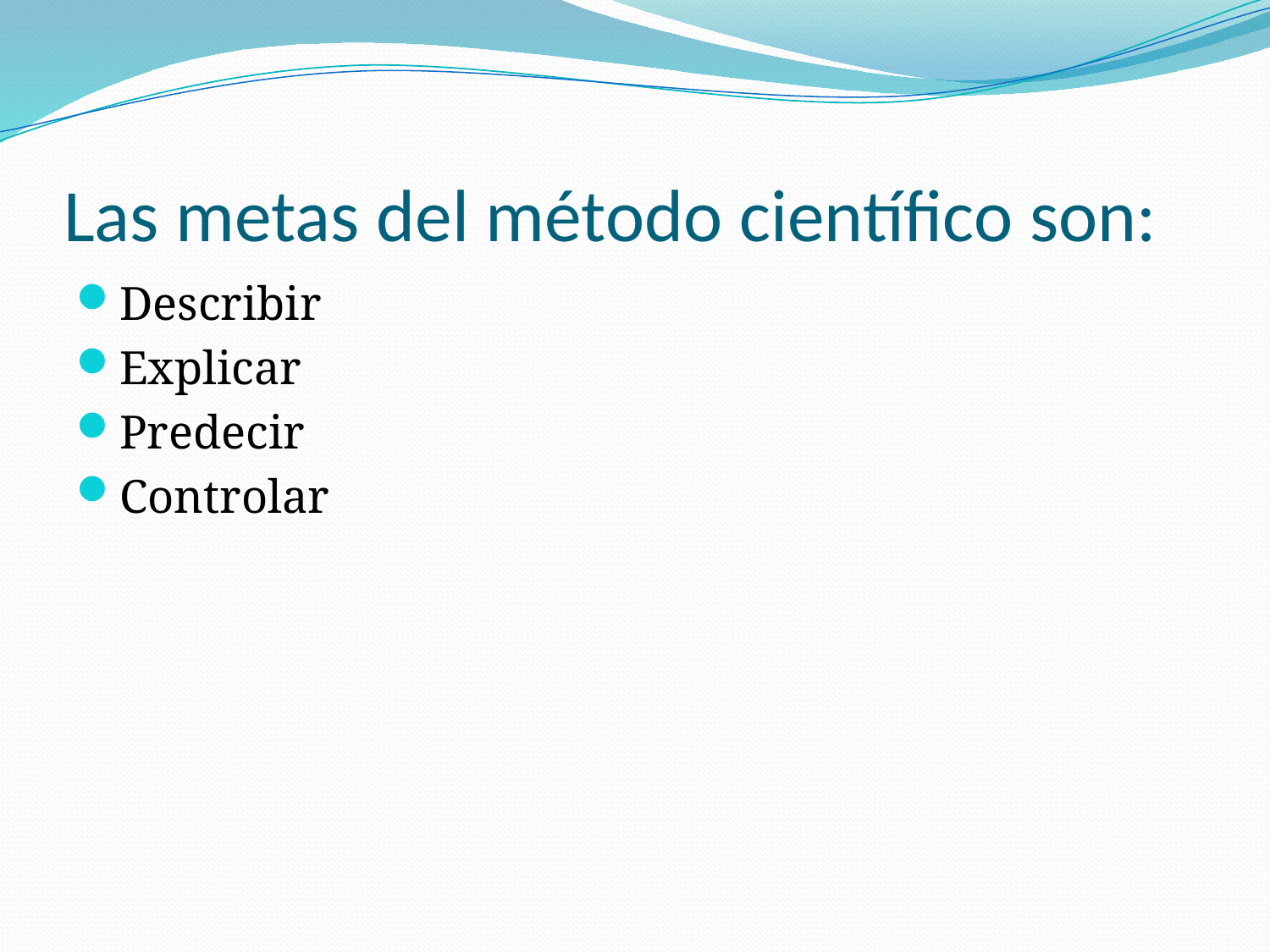

# Las metas del método científico son:
Describir
Explicar
Predecir
Controlar